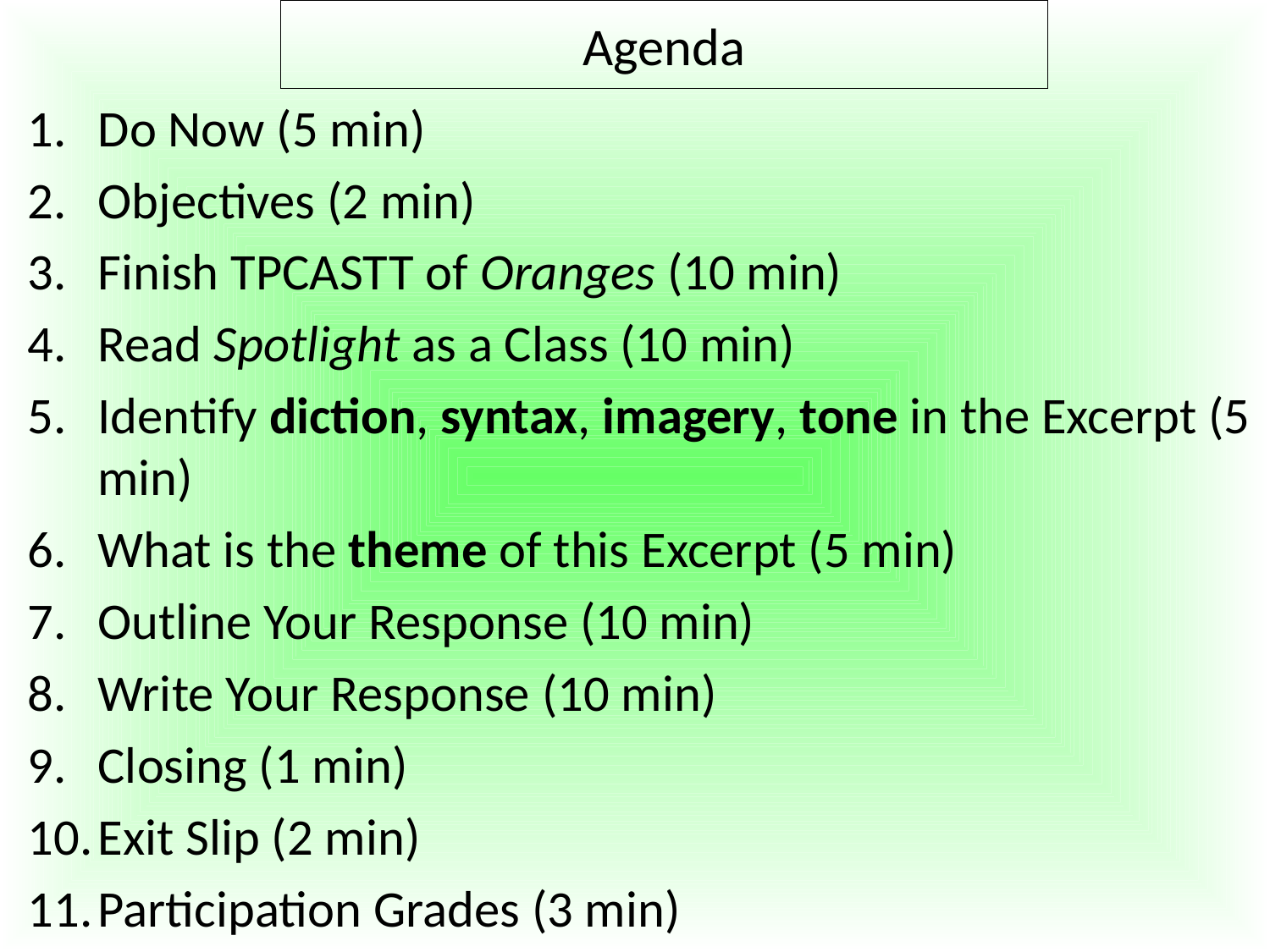

Agenda
Do Now (5 min)
Objectives (2 min)
Finish TPCASTT of Oranges (10 min)
Read Spotlight as a Class (10 min)
Identify diction, syntax, imagery, tone in the Excerpt (5 min)
What is the theme of this Excerpt (5 min)
Outline Your Response (10 min)
Write Your Response (10 min)
Closing (1 min)
Exit Slip (2 min)
Participation Grades (3 min)